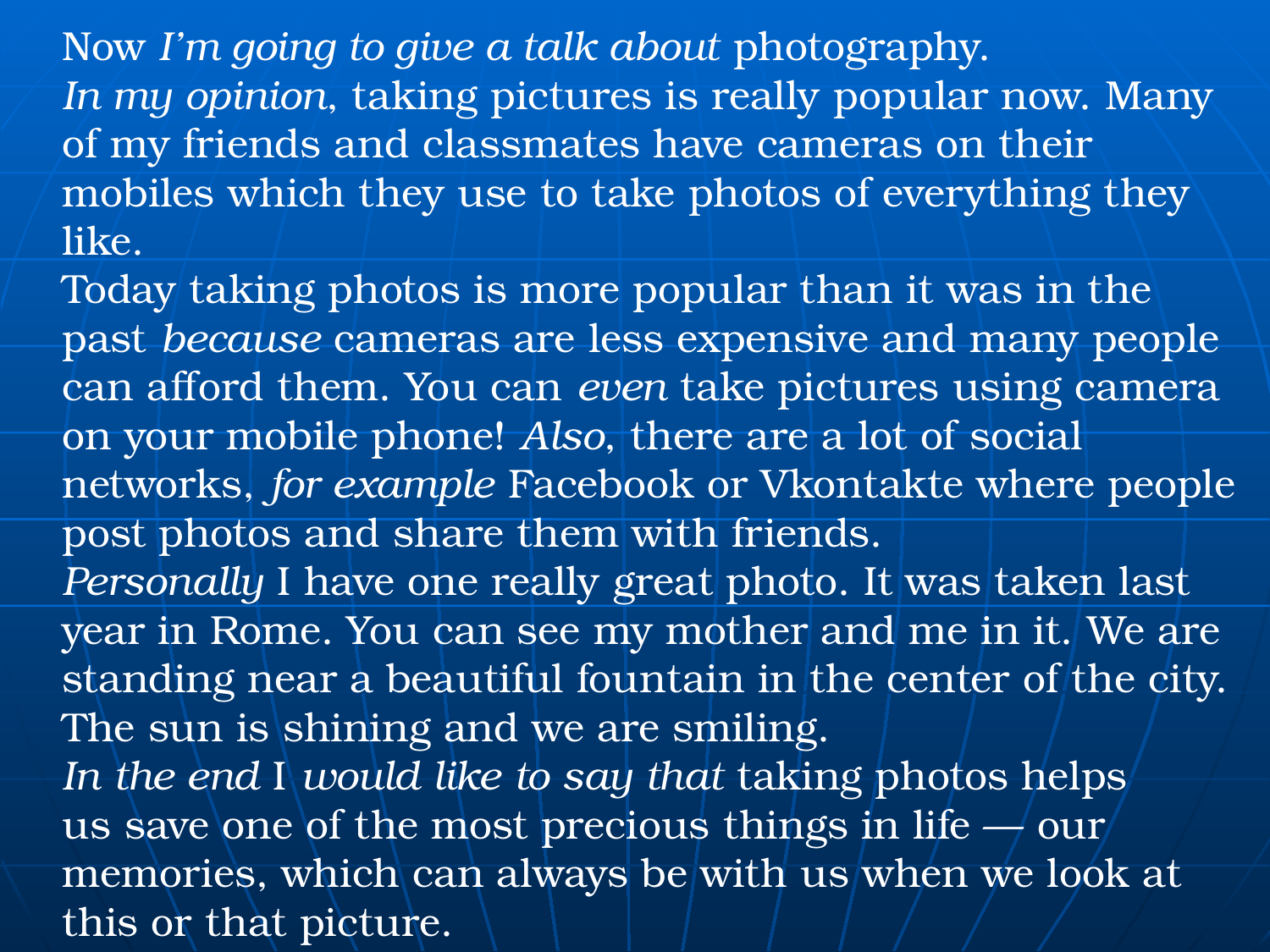

Now I’m going to give a talk about photography.
In my opinion, taking pictures is really popular now. Many of my friends and classmates have cameras on their mobiles which they use to take photos of everything they like.
Today taking photos is more popular than it was in the past because cameras are less expensive and many people can afford them. You can even take pictures using camera on your mobile phone! Also, there are a lot of social networks, for example Facebook or Vkontakte where people post photos and share them with friends.
Personally I have one really great photo. It was taken last year in Rome. You can see my mother and me in it. We are standing near a beautiful fountain in the center of the city. The sun is shining and we are smiling.
In the end I would like to say that taking photos helps us save one of the most precious things in life — our memories, which can always be with us when we look at this or that picture.